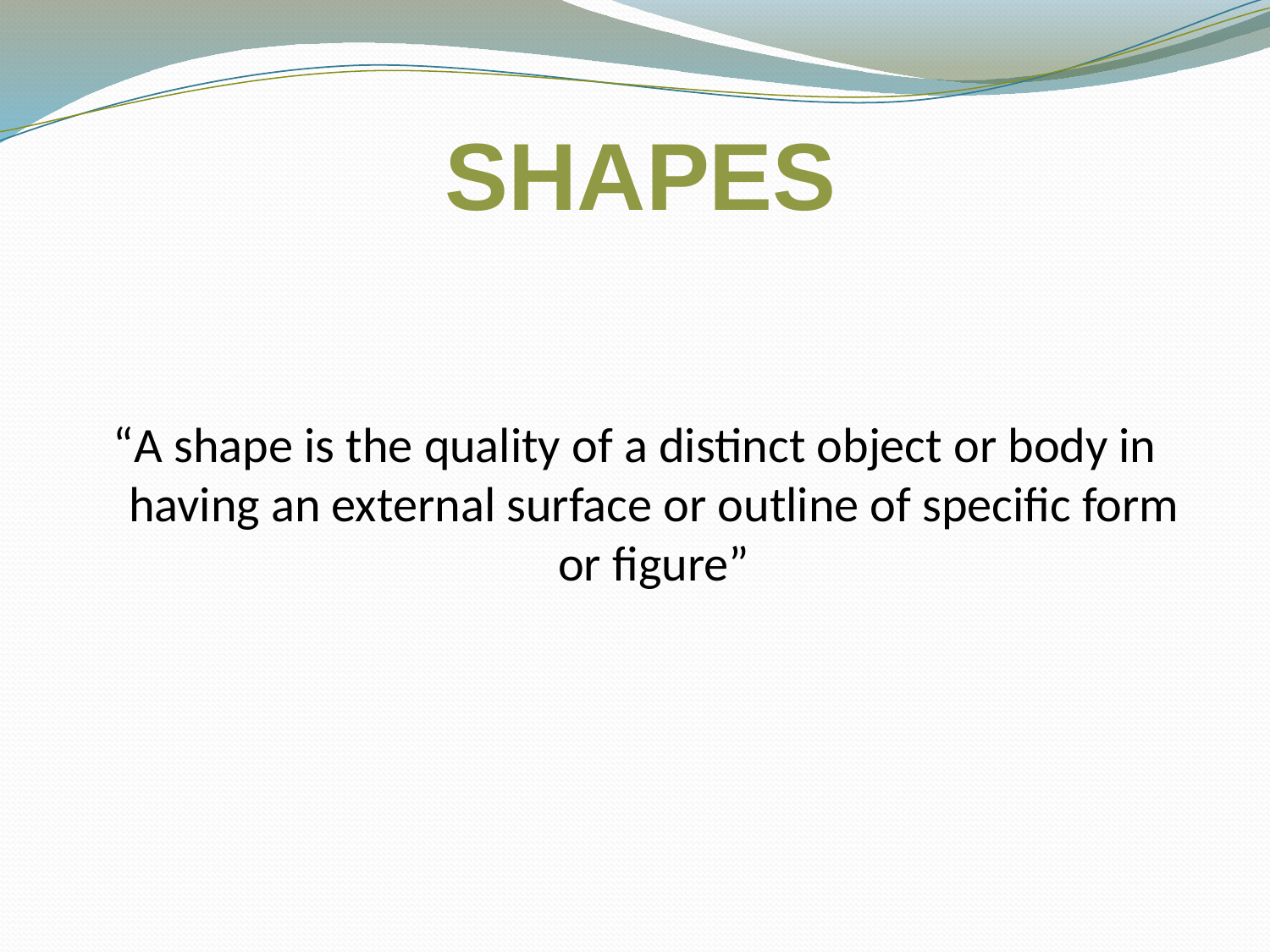

#
SHAPES

“A shape is the quality of a distinct object or body in having an external surface or outline of specific form or figure”